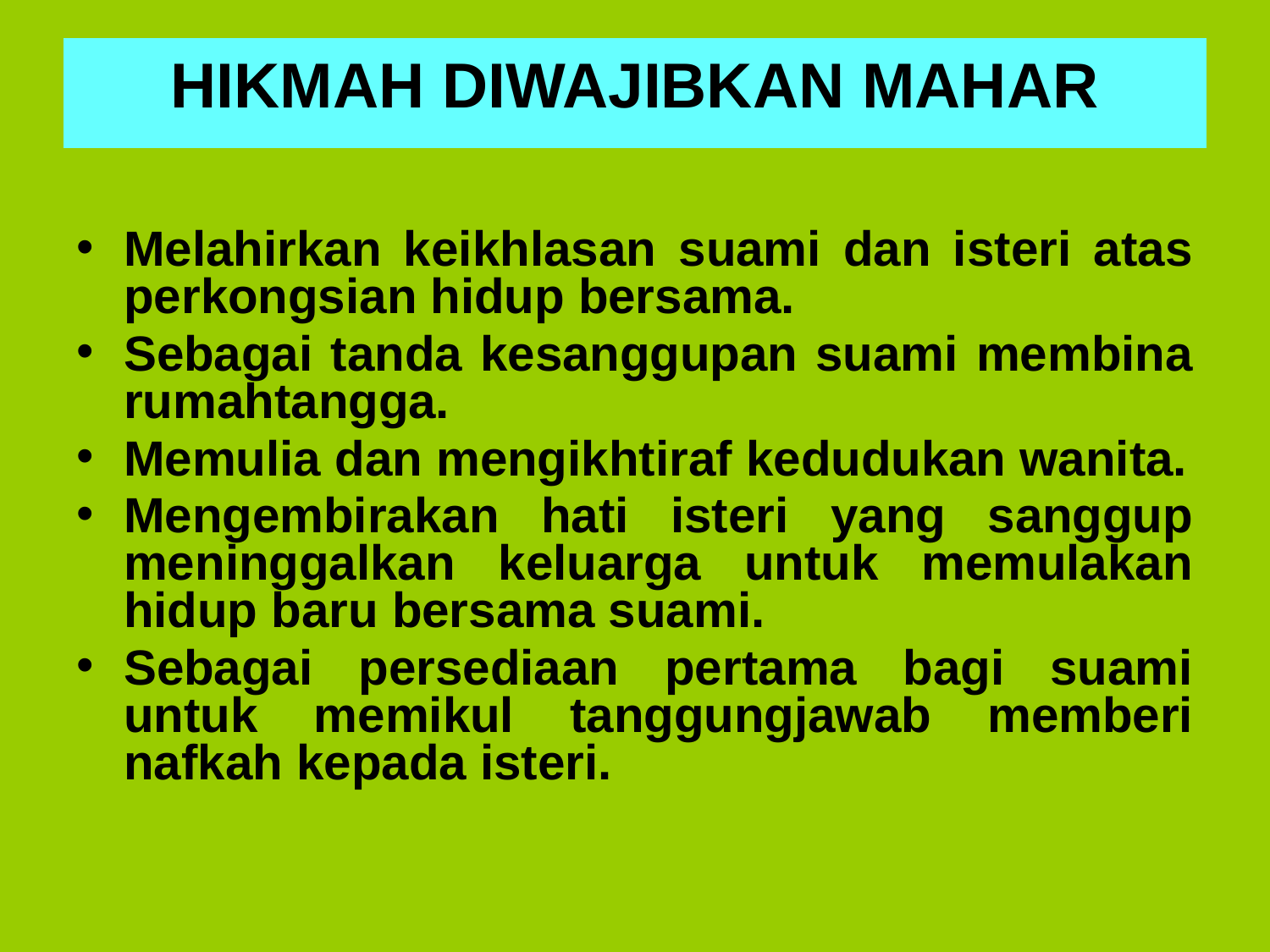

# HIKMAH DIWAJIBKAN MAHAR
Melahirkan keikhlasan suami dan isteri atas perkongsian hidup bersama.
Sebagai tanda kesanggupan suami membina rumahtangga.
Memulia dan mengikhtiraf kedudukan wanita.
Mengembirakan hati isteri yang sanggup meninggalkan keluarga untuk memulakan hidup baru bersama suami.
Sebagai persediaan pertama bagi suami untuk memikul tanggungjawab memberi nafkah kepada isteri.